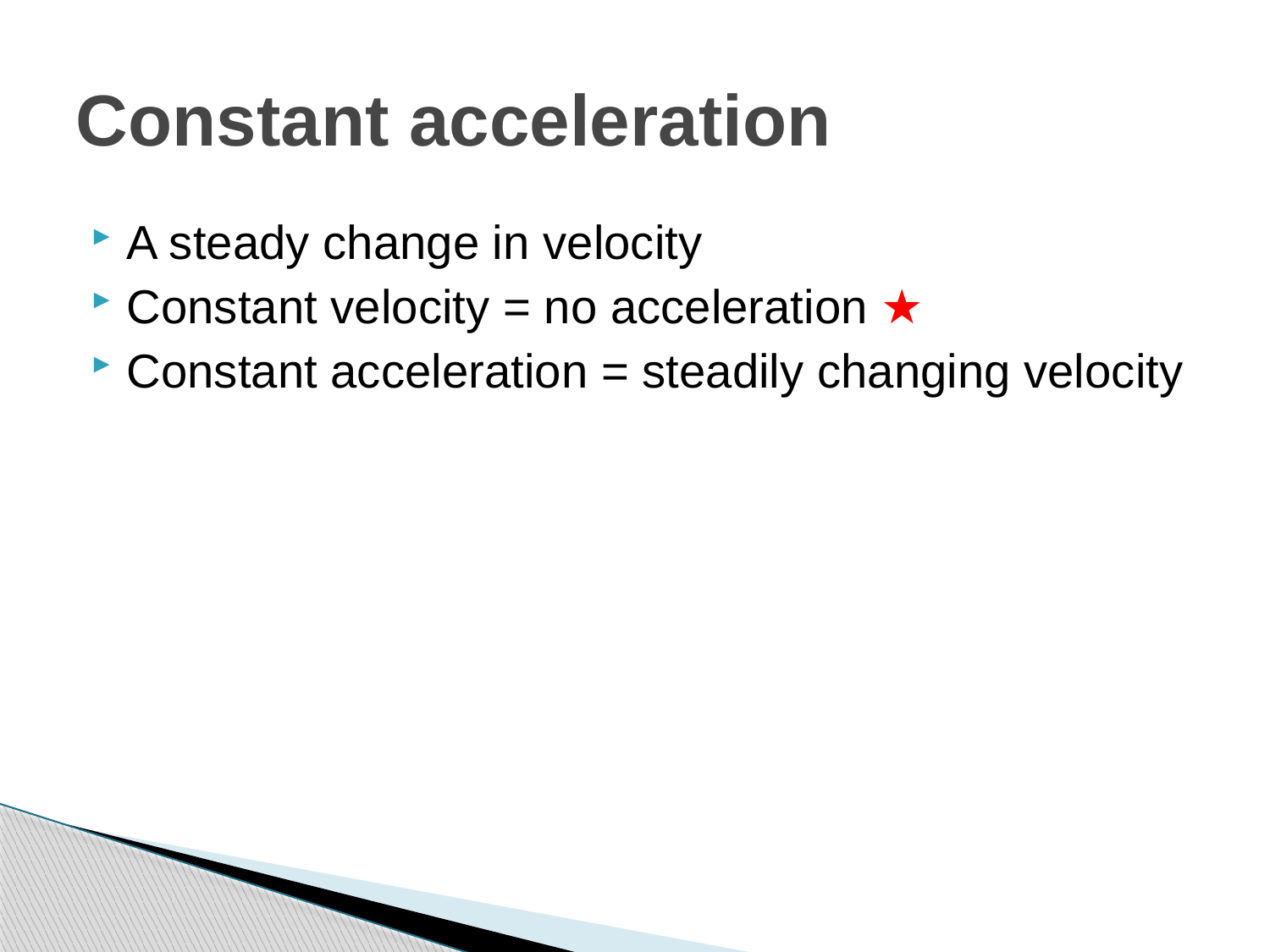

# Constant acceleration
A steady change in velocity
Constant velocity = no acceleration ★
Constant acceleration = steadily changing velocity